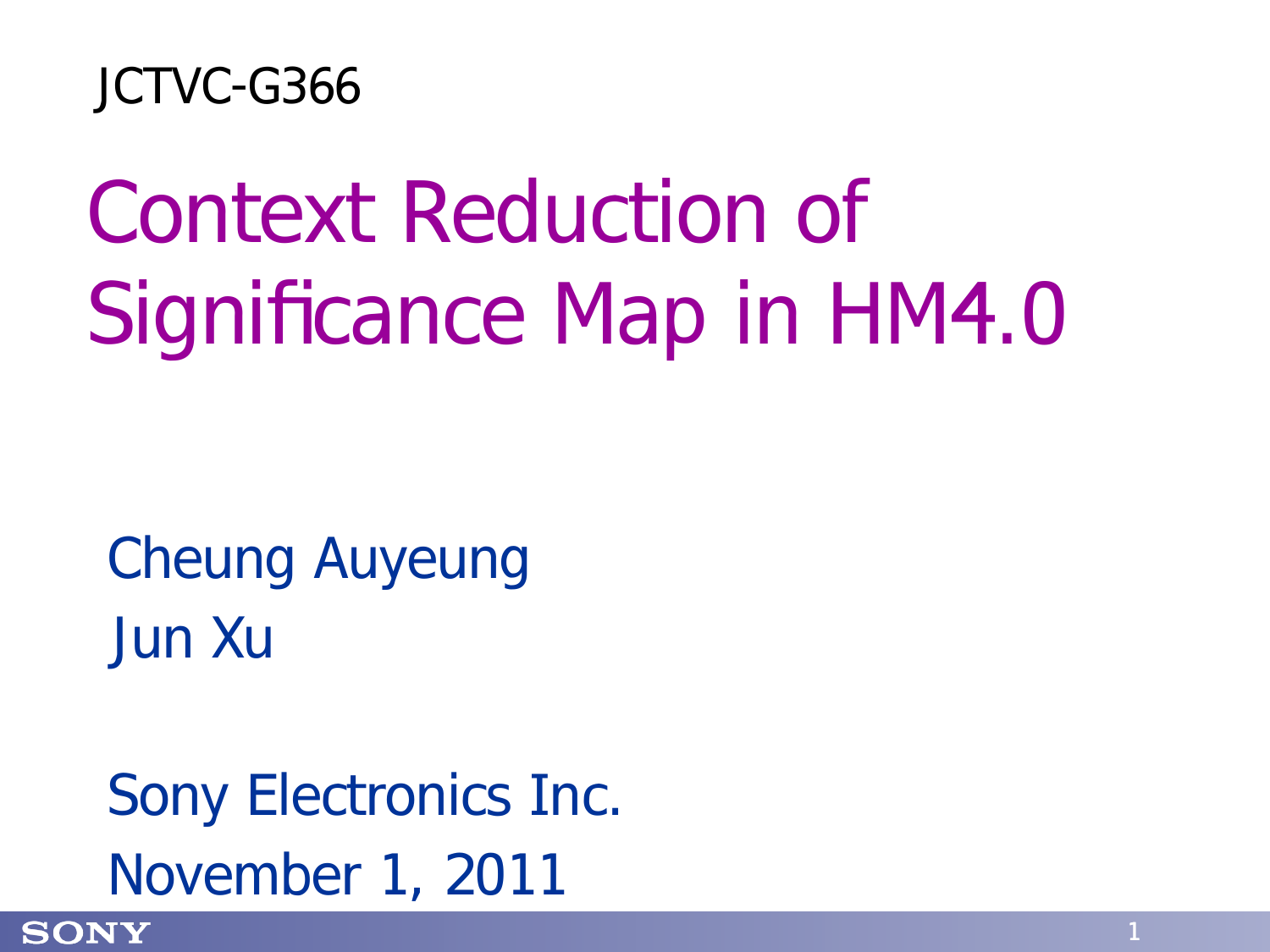

JCTVC-G366
Context Reduction of Significance Map in HM4.0
Cheung Auyeung
Jun Xu

Sony Electronics Inc.
November 1, 2011
1
1